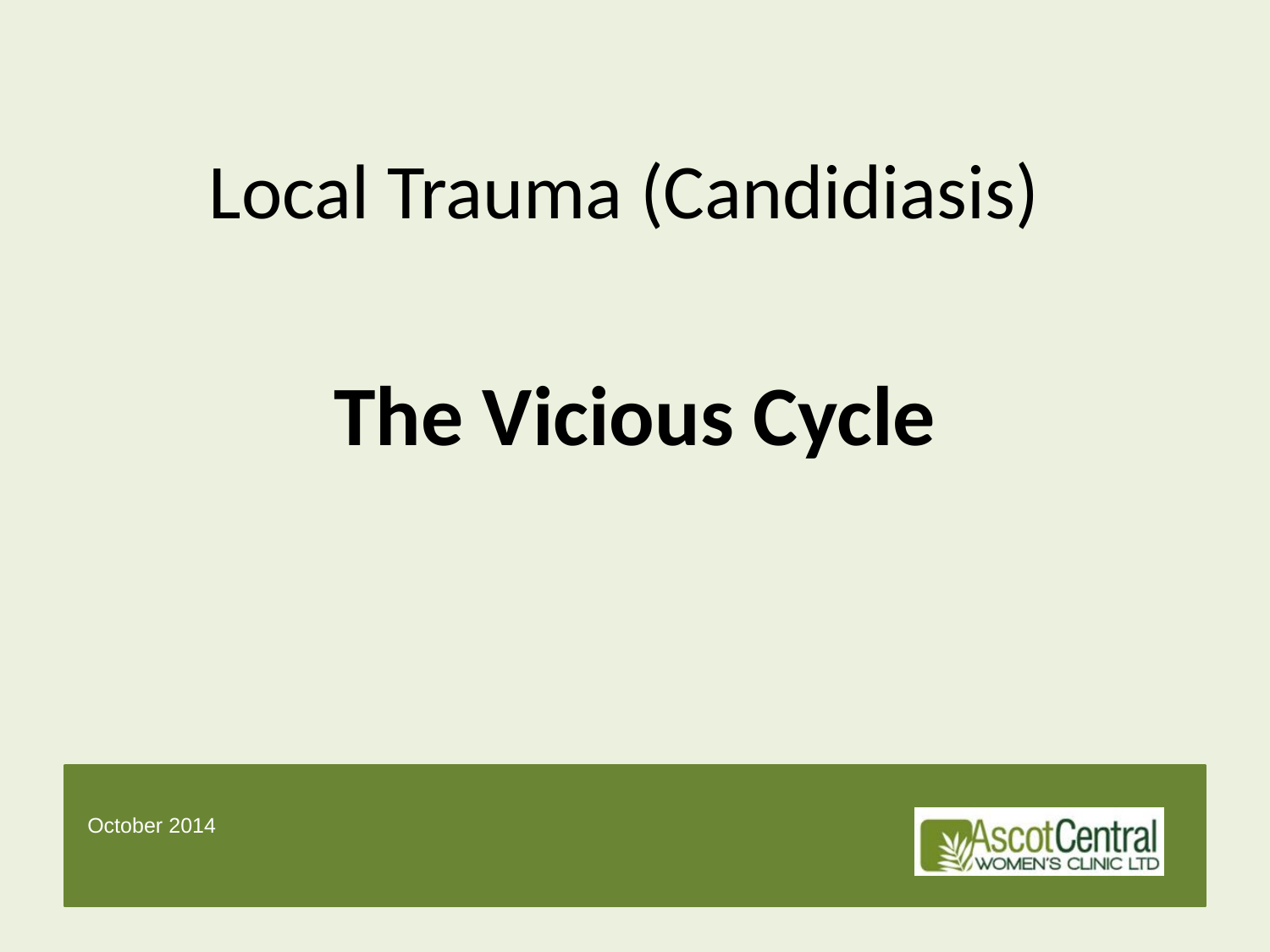

# Local Trauma (Candidiasis)
The Vicious Cycle